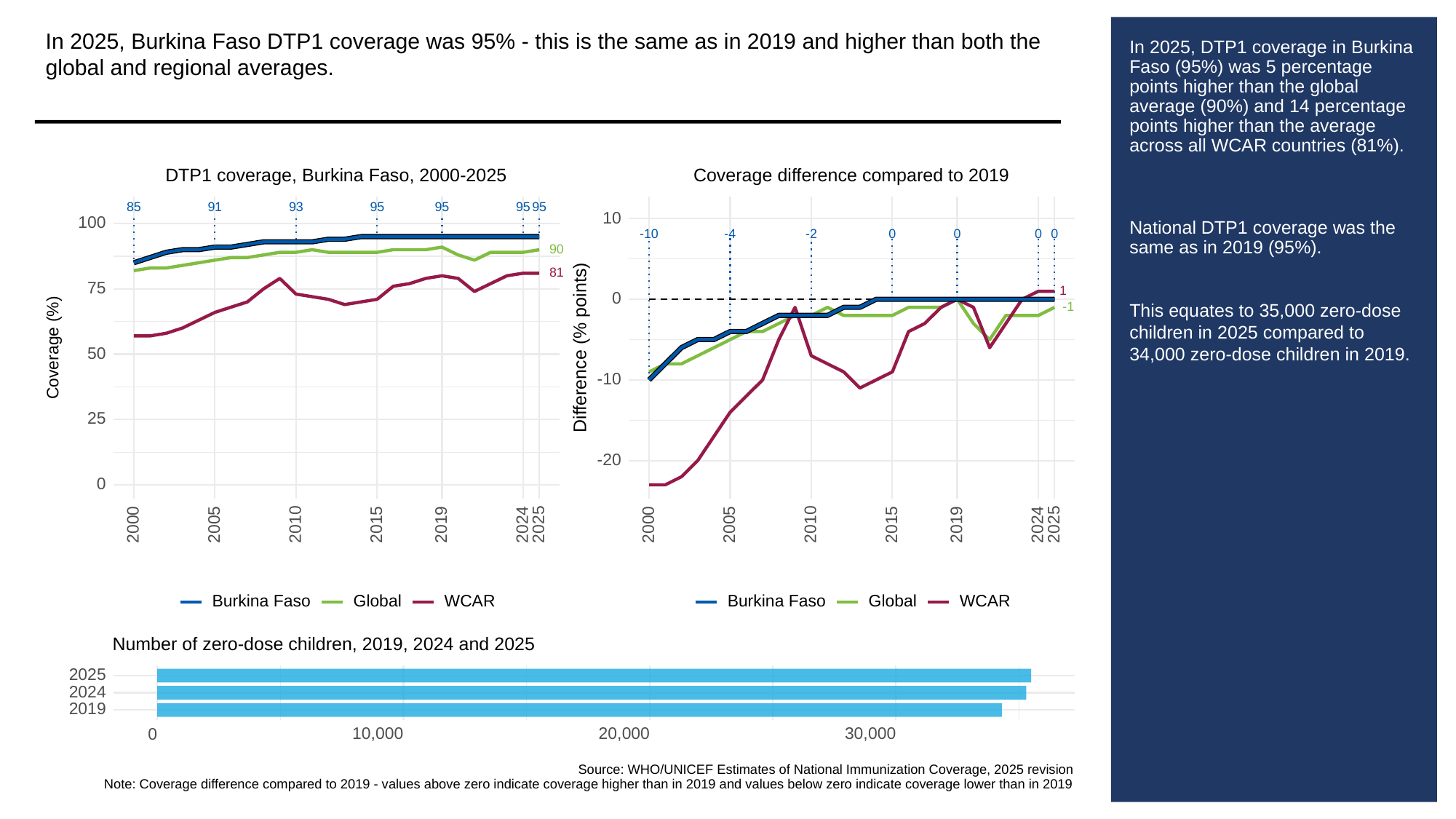

In 2025, Burkina Faso DTP1 coverage was 95% - this is the same as in 2019 and higher than both the global and regional averages.
# In 2025, DTP1 coverage in Burkina Faso (95%) was 5 percentage points higher than the global average (90%) and 14 percentage points higher than the average across all WCAR countries (81%).

National DTP1 coverage was the same as in 2019 (95%).

This equates to 35,000 zero-dose children in 2025 compared to 34,000 zero-dose children in 2019.

Coverage difference compared to 2019
DTP1 coverage, Burkina Faso, 2000-2025

93
85
91
95
95
95
95
10
100

-10
0
0
0
0
-2
-4

90

81

75
1

0

-1

Difference (% points)

Coverage (%)
50

-10

25

-20

0

2000
2005
2010
2015
2019
2024
2025
2000
2005
2010
2015
2019
2024
2025
Global
WCAR
Global
WCAR
Burkina Faso
Burkina Faso

Number of zero-dose children, 2019, 2024 and 2025

2025

2024

2019

10,000
20,000
30,000
0
Source: WHO/UNICEF Estimates of National Immunization Coverage, 2025 revision
Note: Coverage difference compared to 2019 - values above zero indicate coverage higher than in 2019 and values below zero indicate coverage lower than in 2019